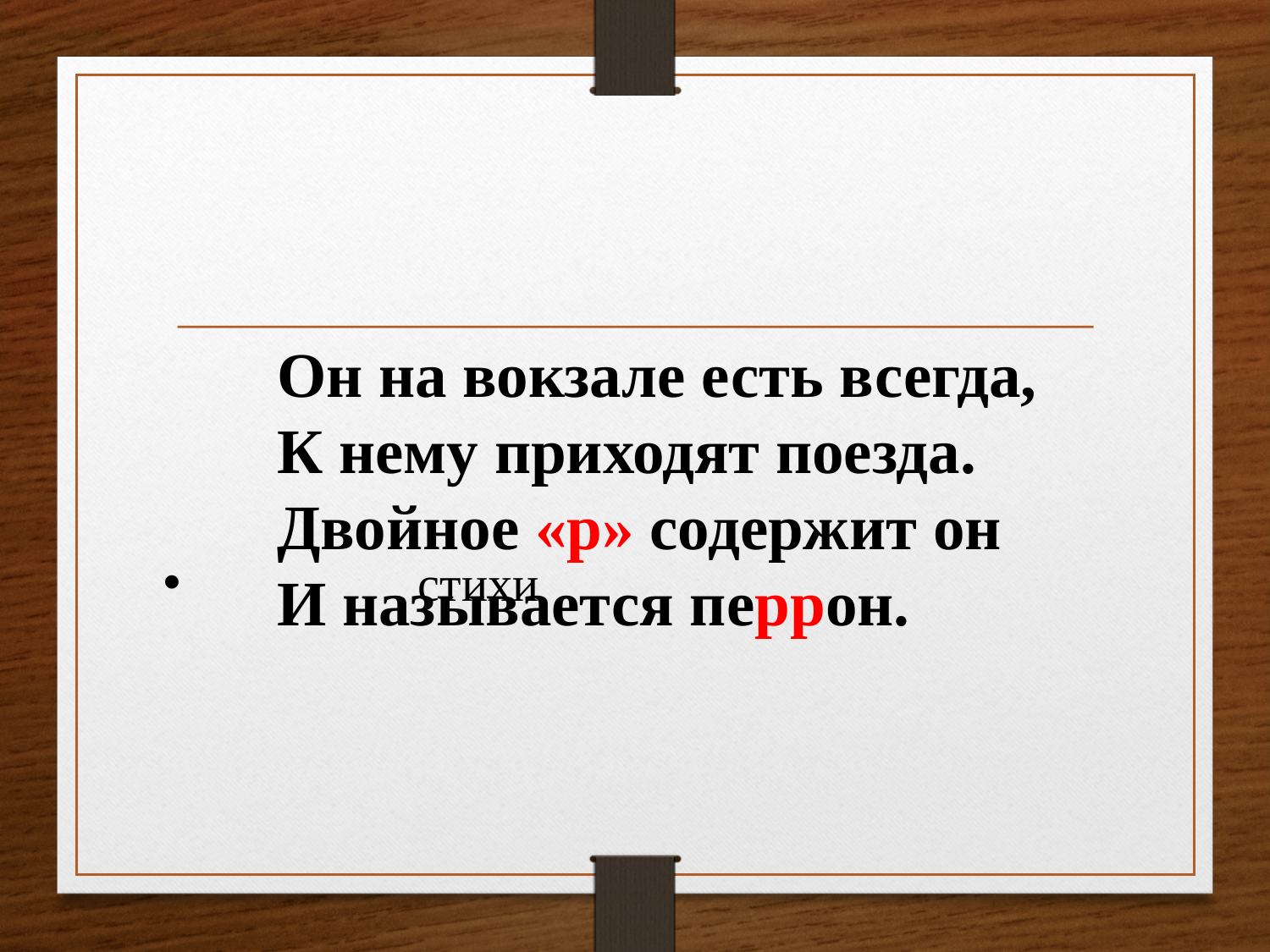

#
                  стихи
Он на вокзале есть всегда,
К нему приходят поезда.
Двойное «р» содержит он
И называется перрон.